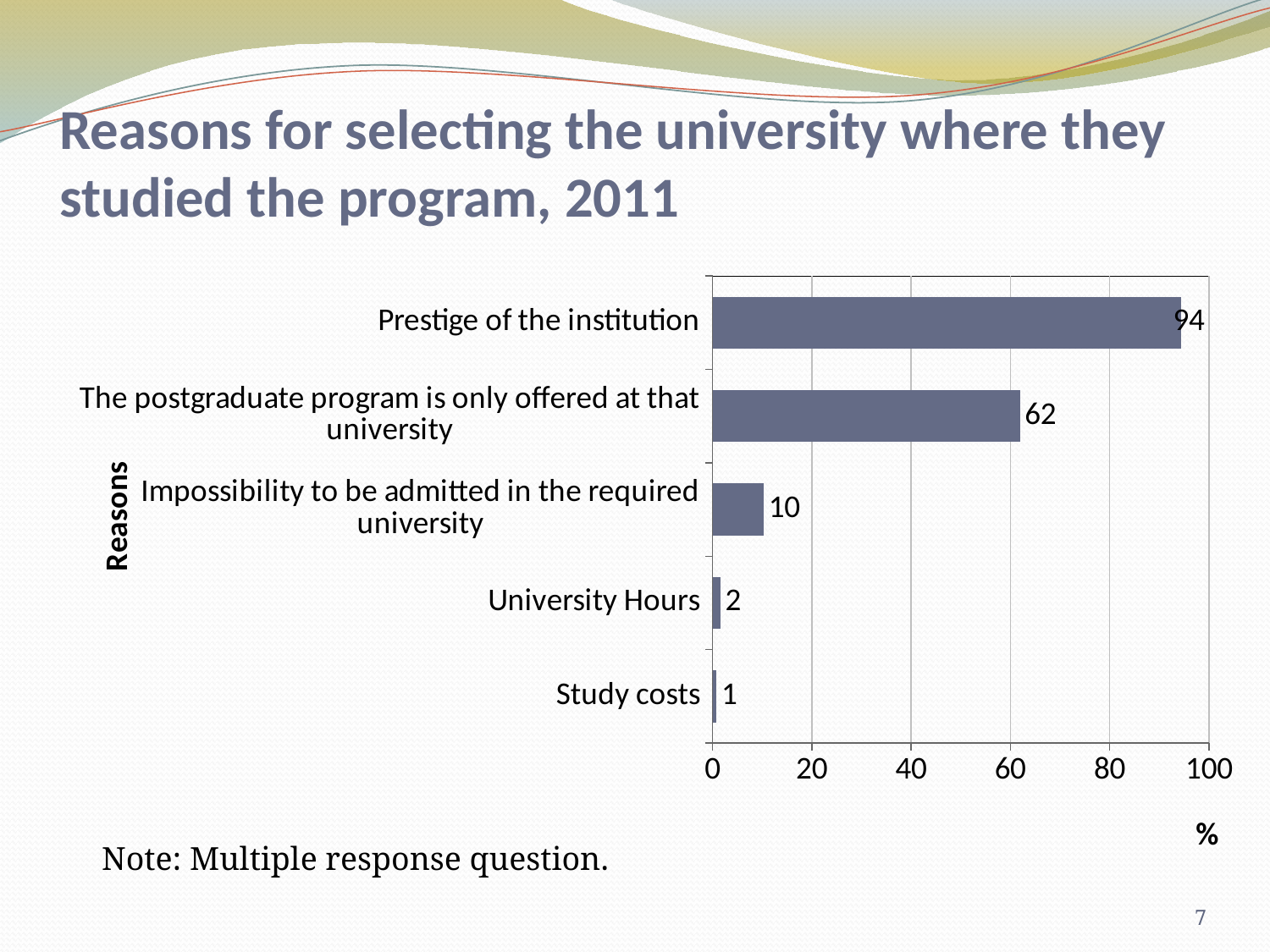

# Reasons for selecting the university where they studied the program, 2011

### Chart

| Category | % |
|---|---|
| Study costs | 0.793650793650794 |
| University Hours | 1.5873015873015872 |
| Impossibility to be admitted in the required university | 10.317460317460325 |
| The postgraduate program is only offered at that university | 61.904761904761905 |
| Prestige of the institution | 94.4444444444445 |
Note: Multiple response question.
7